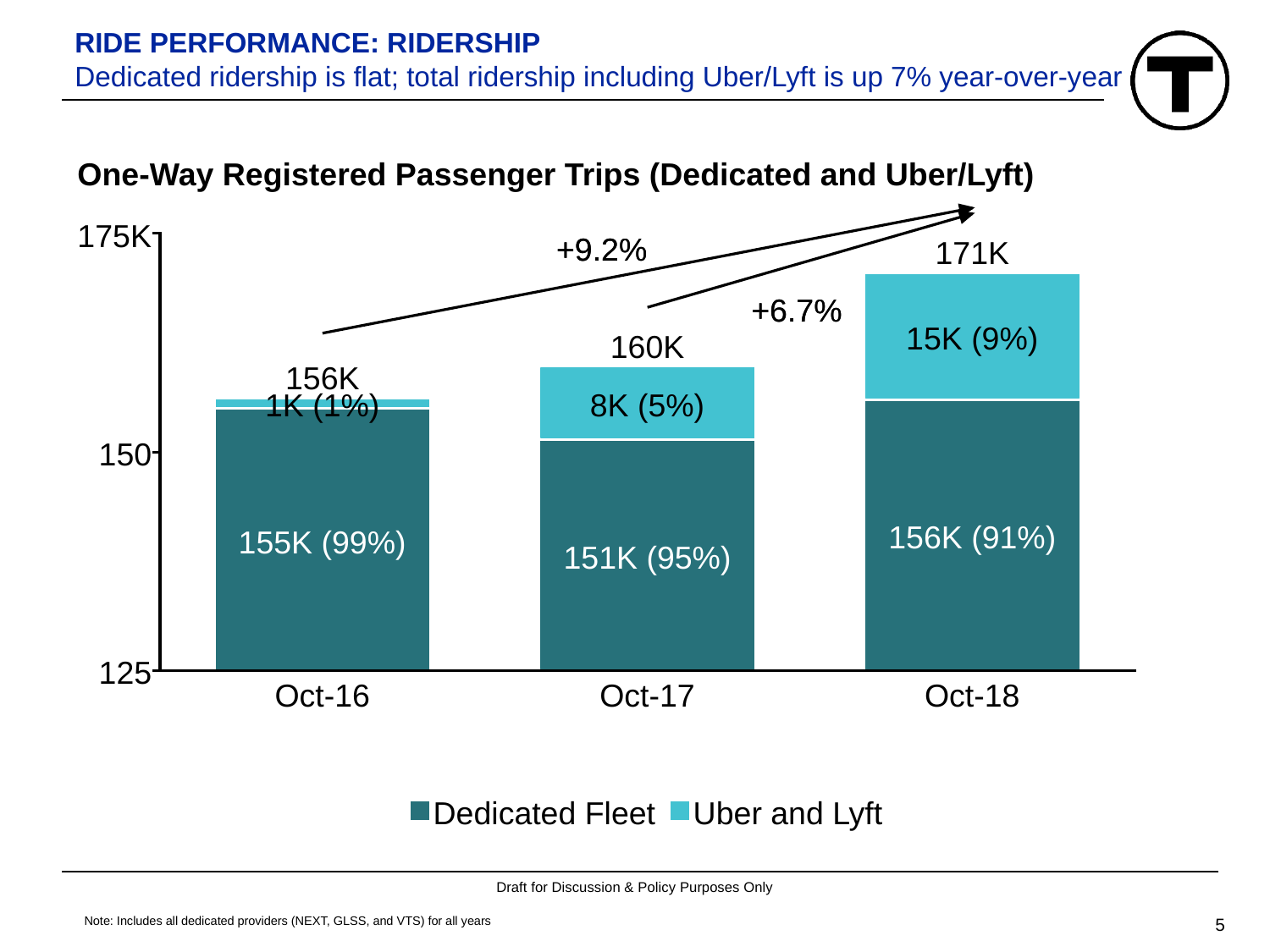

# RIDE PERFORMANCE: RIDERSHIP Dedicated ridership is flat; total ridership including Uber/Lyft is up 7% year-over-year

Note: Includes all dedicated providers (NEXT, GLSS, and VTS) for all years